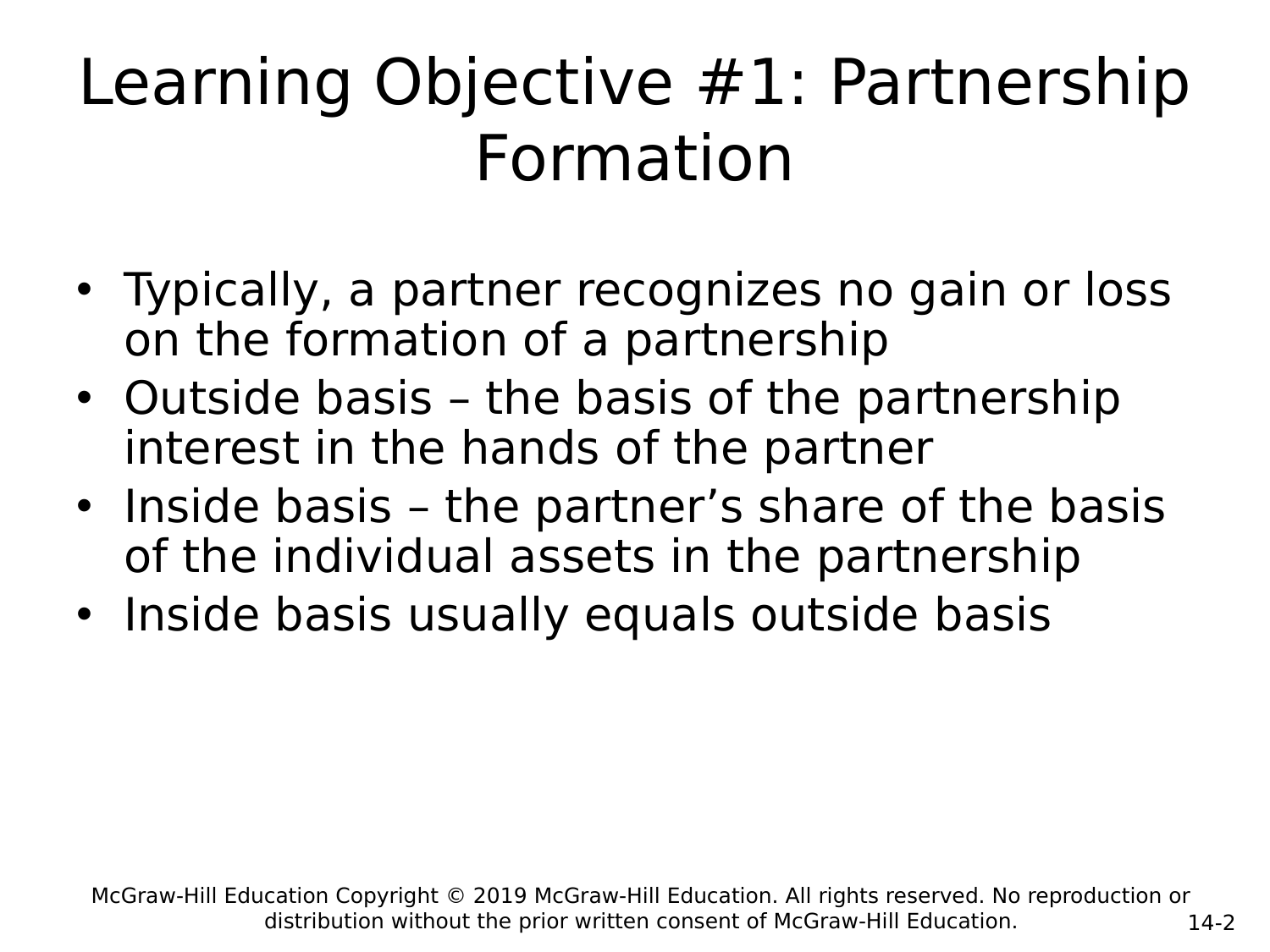

# Learning Objective #1: Partnership Formation
Typically, a partner recognizes no gain or loss on the formation of a partnership
Outside basis – the basis of the partnership interest in the hands of the partner
Inside basis – the partner’s share of the basis of the individual assets in the partnership
Inside basis usually equals outside basis
McGraw-Hill Education Copyright © 2019 McGraw-Hill Education. All rights reserved. No reproduction or distribution without the prior written consent of McGraw-Hill Education.
14-2